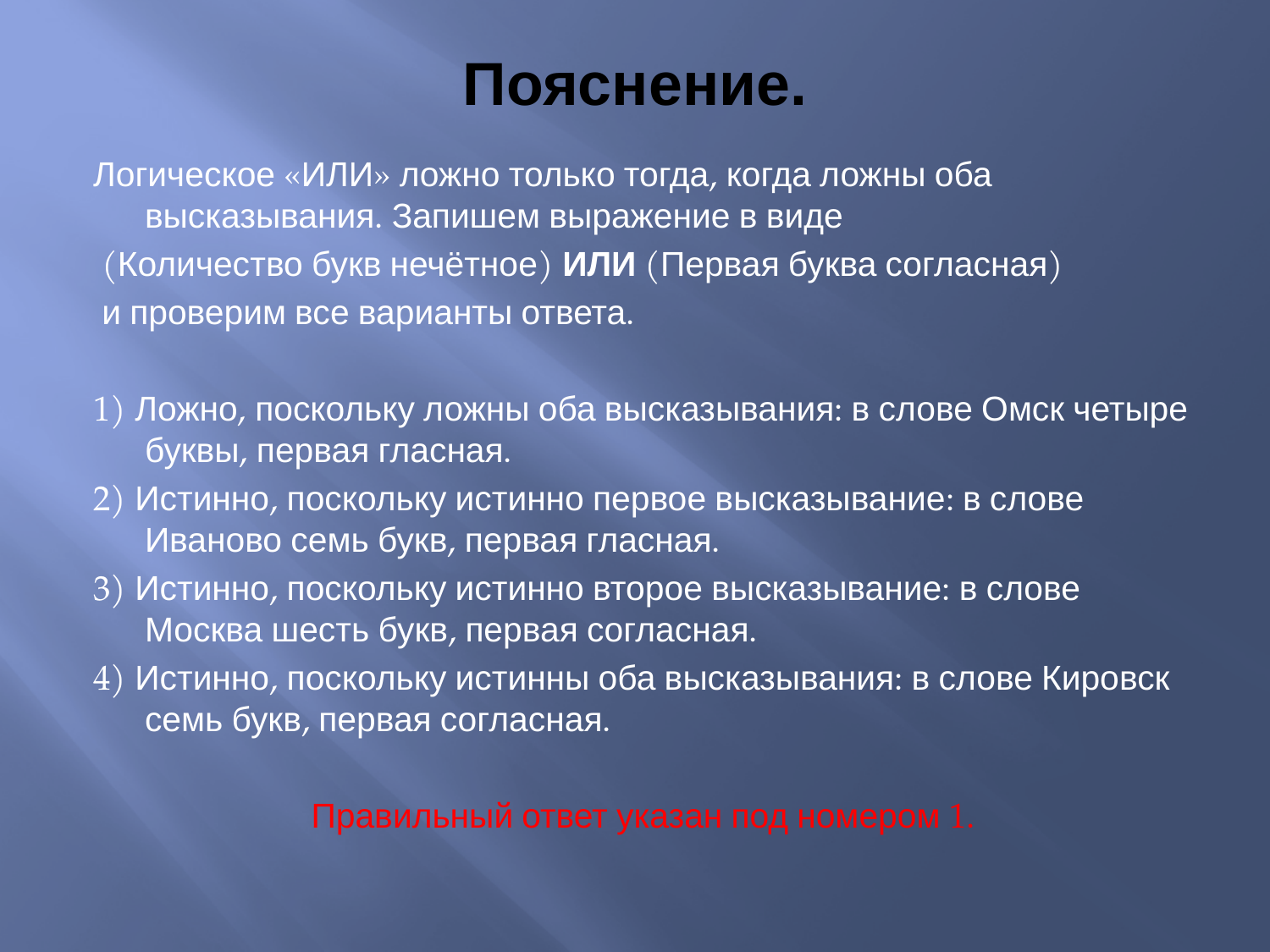

# Пояснение.
Логическое «ИЛИ» ложно только тогда, когда ложны оба высказывания. Запишем выражение в виде
 (Количество букв нечётное) ИЛИ (Первая буква согласная)
 и проверим все варианты ответа.

1) Ложно, поскольку ложны оба высказывания: в слове Омск четыре буквы, первая гласная.
2) Истинно, поскольку истинно первое высказывание: в слове Иваново семь букв, первая гласная.
3) Истинно, поскольку истинно второе высказывание: в слове Москва шесть букв, первая согласная.
4) Истинно, поскольку истинны оба высказывания: в слове Кировск семь букв, первая согласная.

Правильный ответ указан под номером 1.